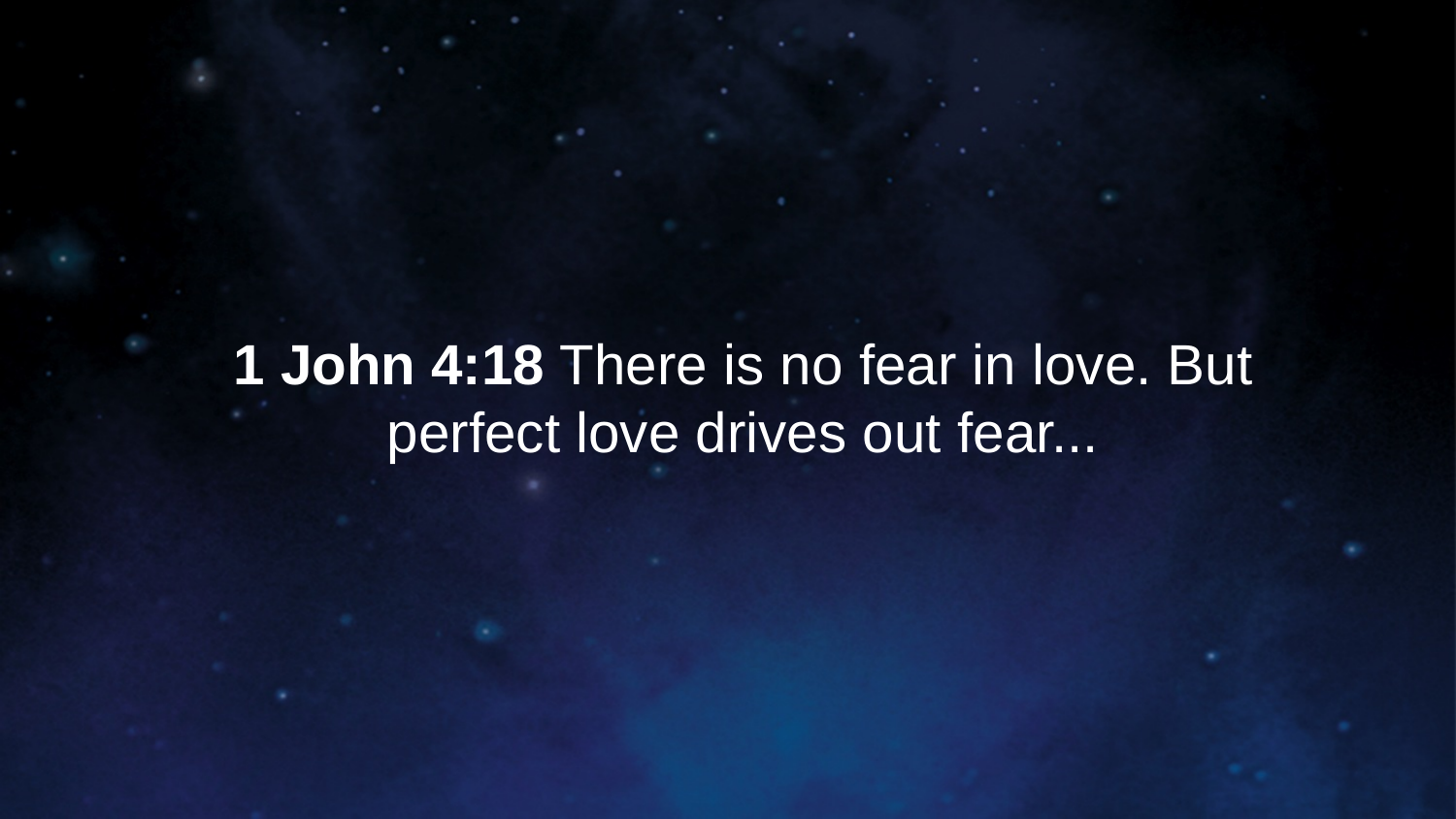

# 1 John 4:18 There is no fear in love. But perfect love drives out fear...